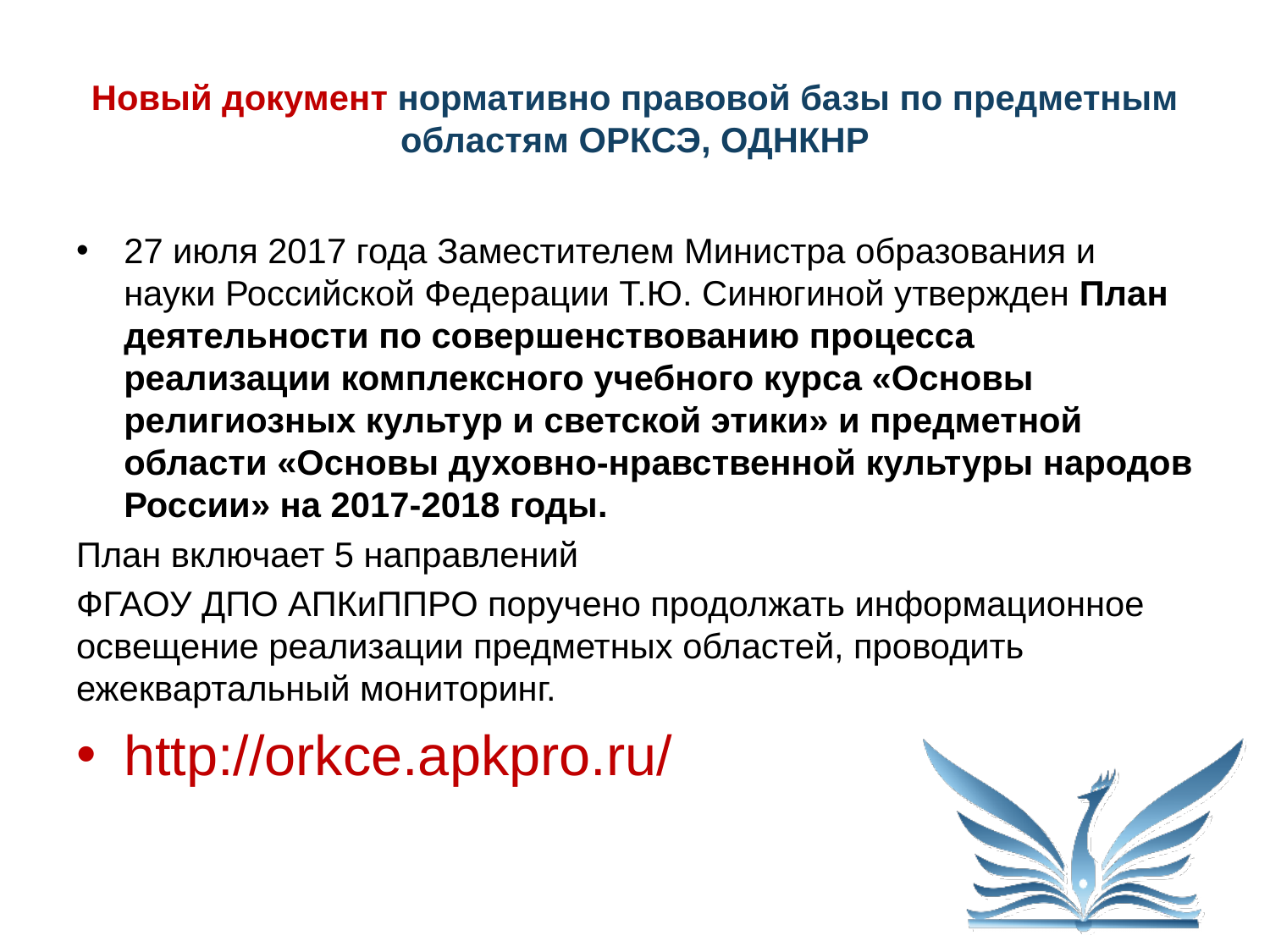

# Новый документ нормативно правовой базы по предметным областям ОРКСЭ, ОДНКНР
27 июля 2017 года Заместителем Министра образования и науки Российской Федерации Т.Ю. Синюгиной утвержден План деятельности по совершенствованию процесса реализации комплексного учебного курса «Основы религиозных культур и светской этики» и предметной области «Основы духовно-нравственной культуры народов России» на 2017-2018 годы.
План включает 5 направлений
ФГАОУ ДПО АПКиППРО поручено продолжать информационное освещение реализации предметных областей, проводить ежеквартальный мониторинг.
http://orkce.apkpro.ru/